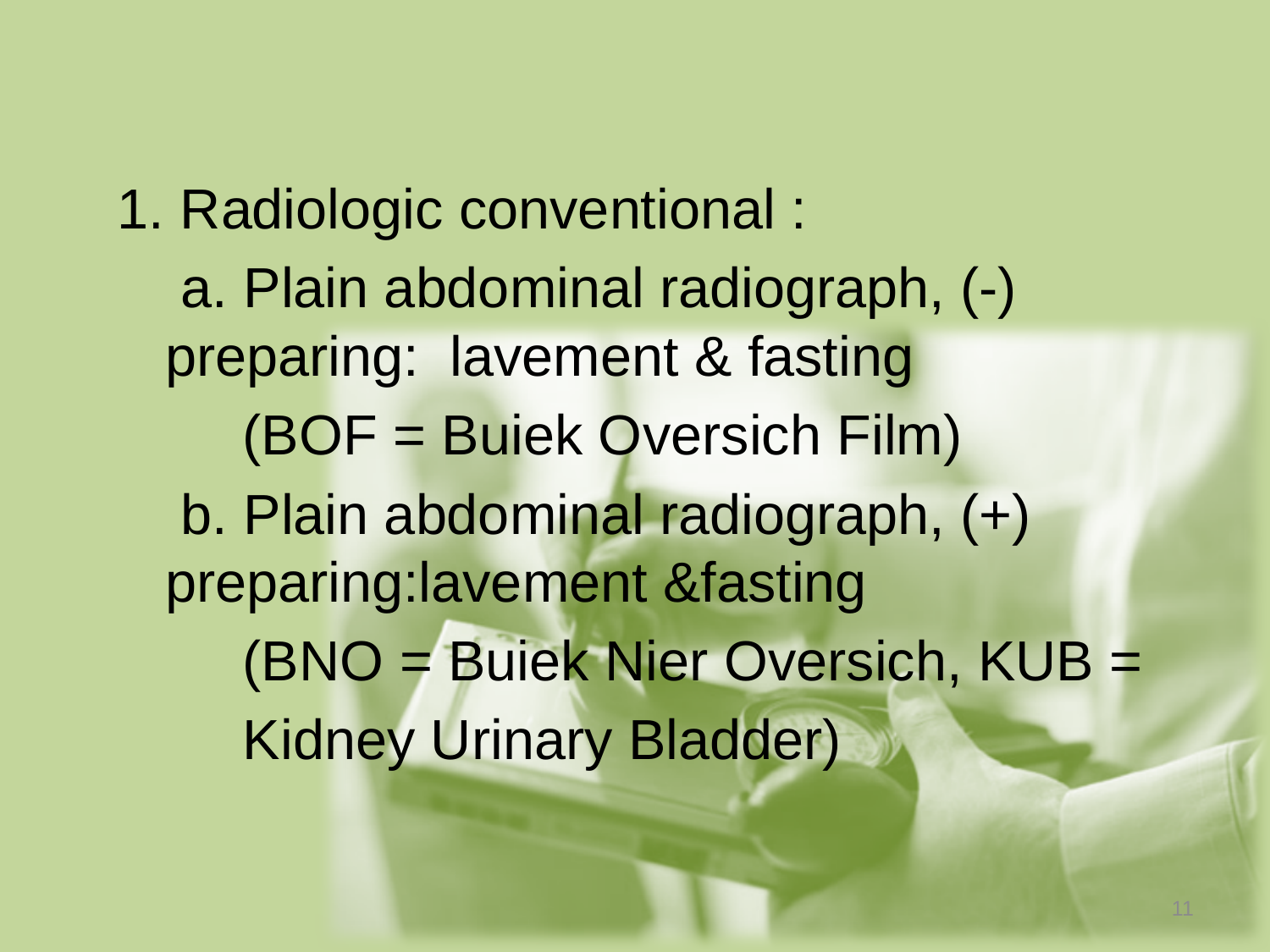

1. Radiologic conventional :
	 a. Plain abdominal radiograph, (-) preparing:  lavement & fasting
        (BOF = Buiek Oversich Film)
	 b. Plain abdominal radiograph, (+) preparing:lavement &fasting
        (BNO = Buiek Nier Oversich, KUB =
        Kidney Urinary Bladder)
11